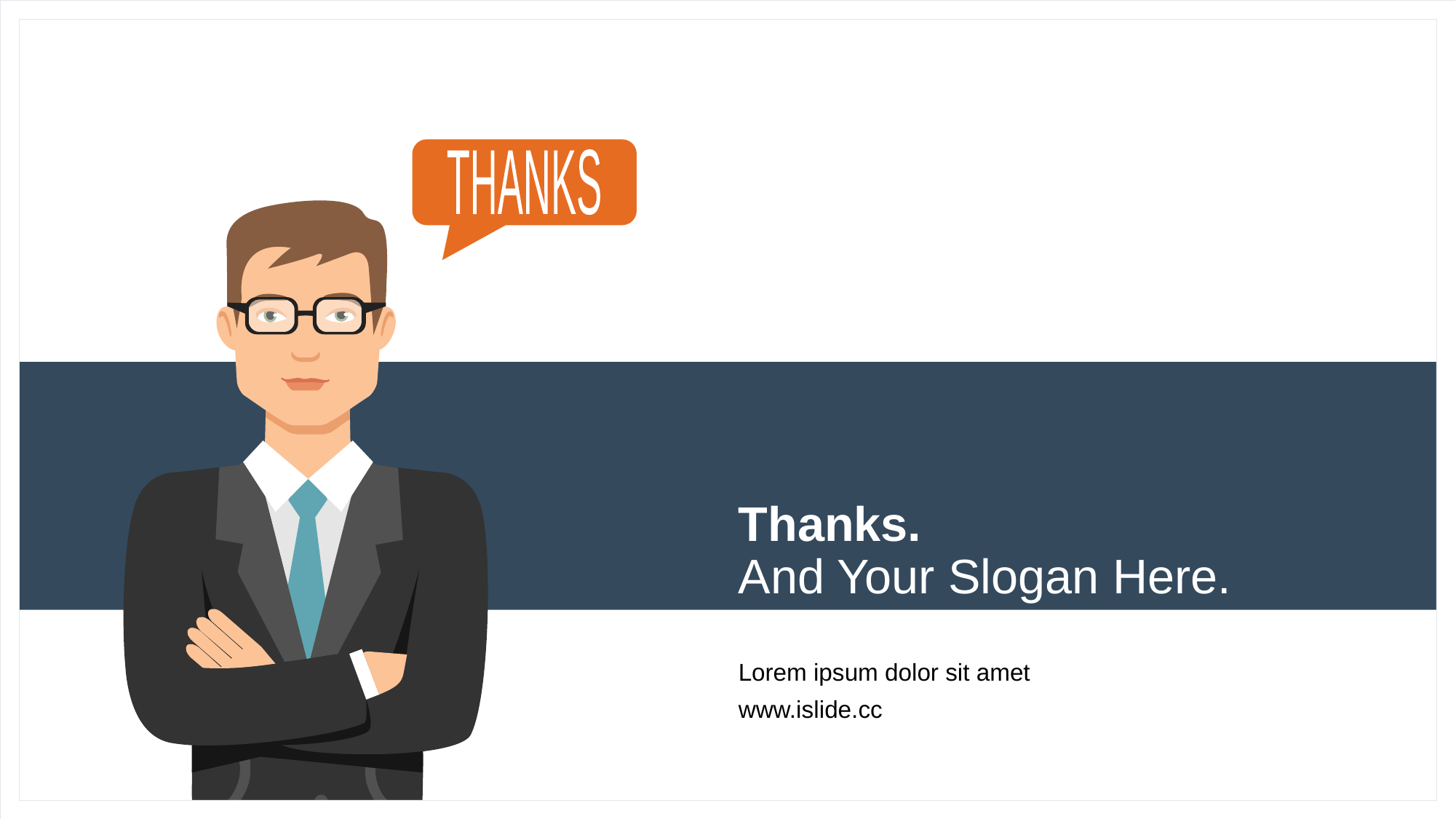

THANKS
# Thanks. And Your Slogan Here.
Lorem ipsum dolor sit amet
www.islide.cc